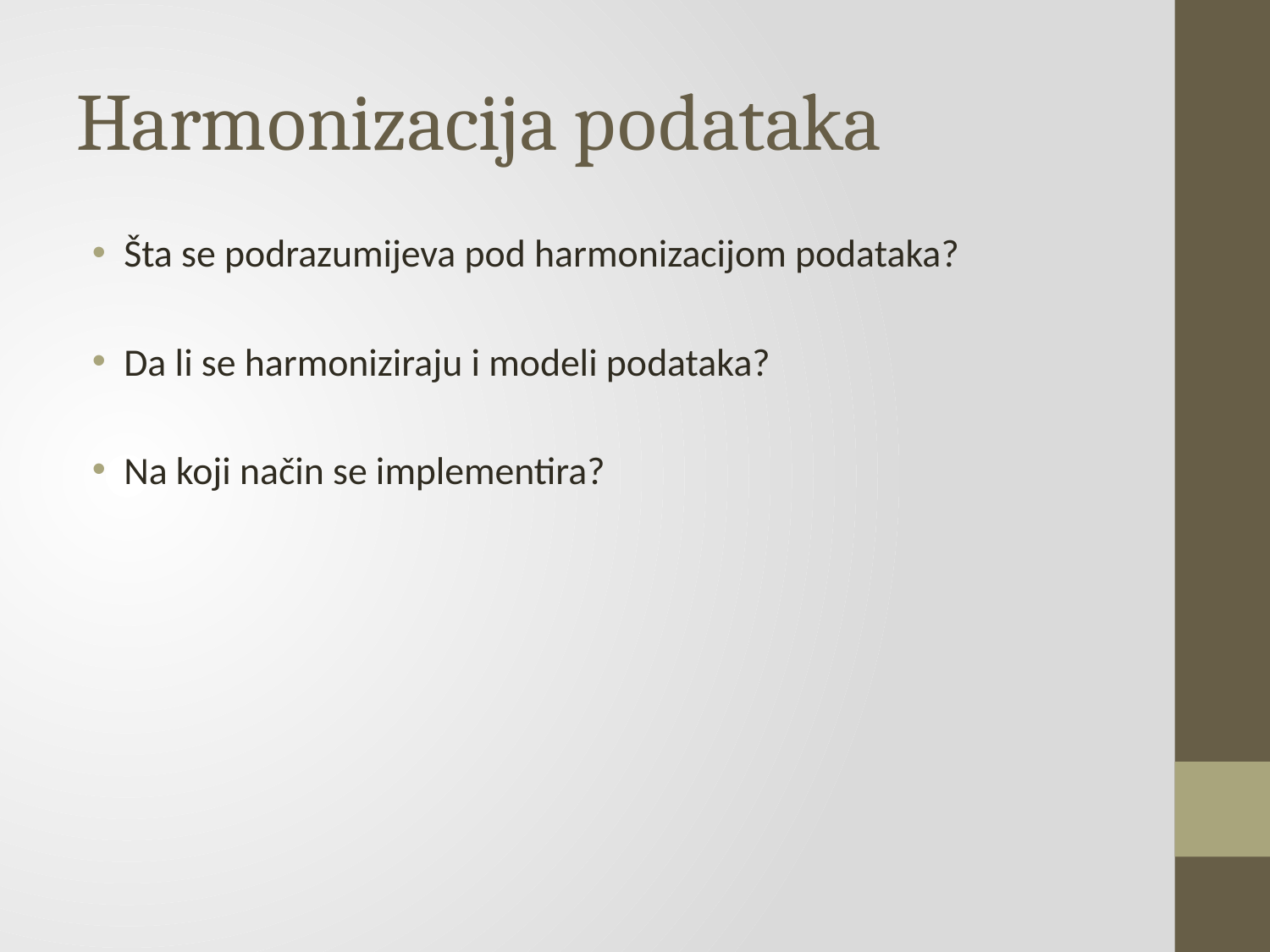

# Harmonizacija podataka
Šta se podrazumijeva pod harmonizacijom podataka?

Da li se harmoniziraju i modeli podataka?

Na koji način se implementira?